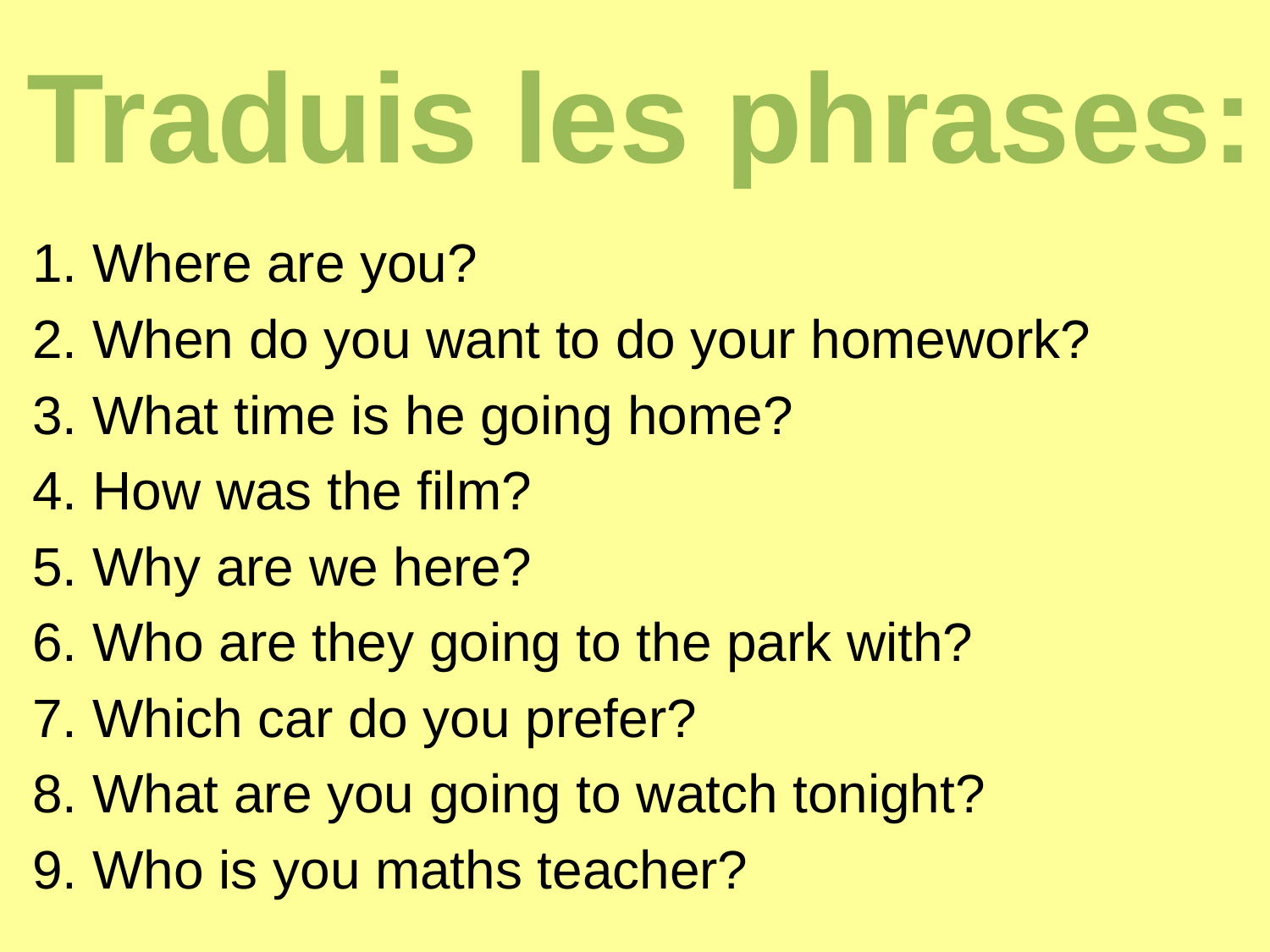

Traduis les phrases:
1. Where are you?
2. When do you want to do your homework?
3. What time is he going home?
4. How was the film?
5. Why are we here?
6. Who are they going to the park with?
7. Which car do you prefer?
8. What are you going to watch tonight?
9. Who is you maths teacher?